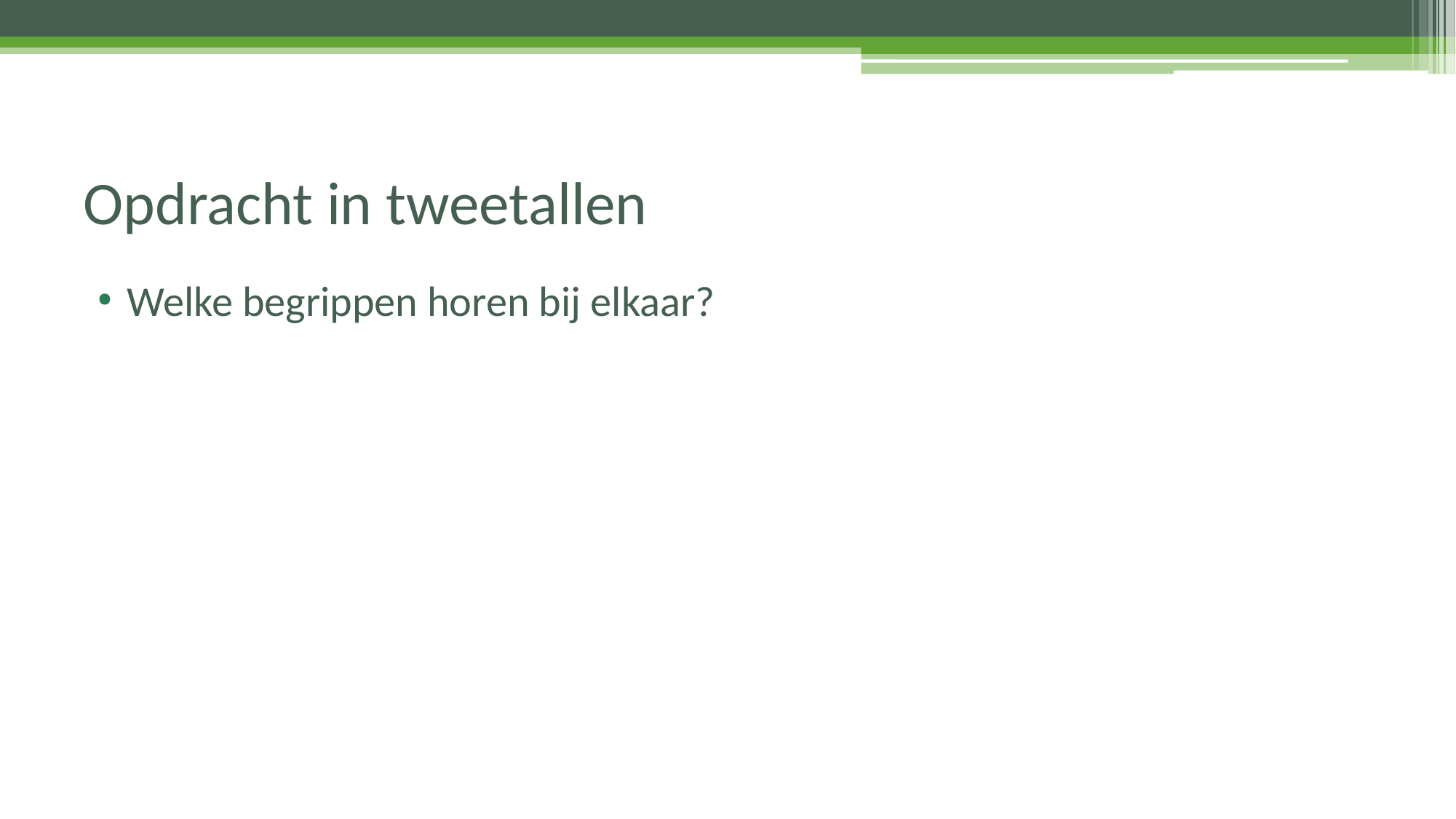

# Opdracht in tweetallen
Welke begrippen horen bij elkaar?